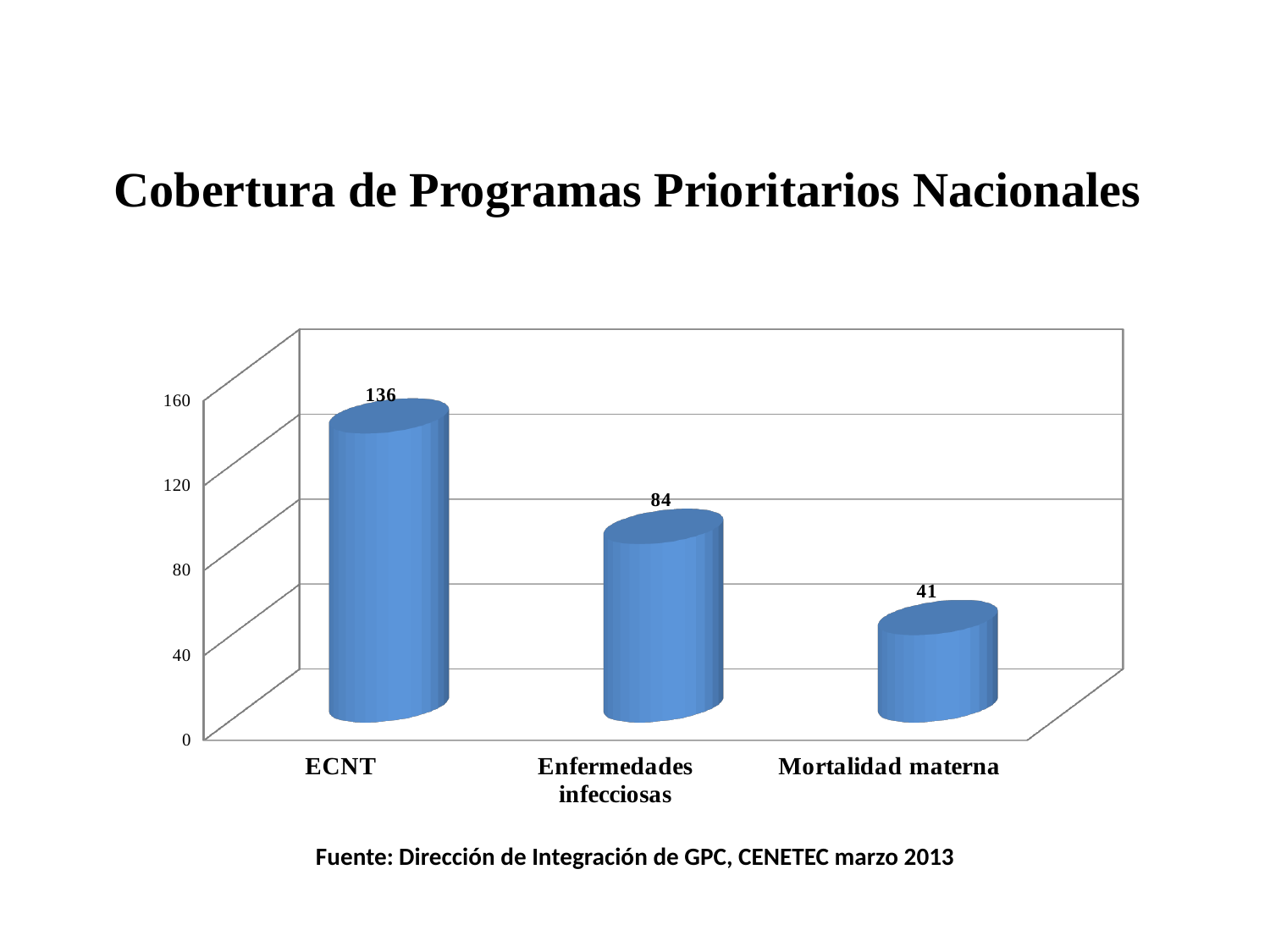

Cobertura de Programas Prioritarios Nacionales

[unsupported chart]

[unsupported chart]

# Fuente: Dirección de Integración de GPC, CENETEC marzo 2013